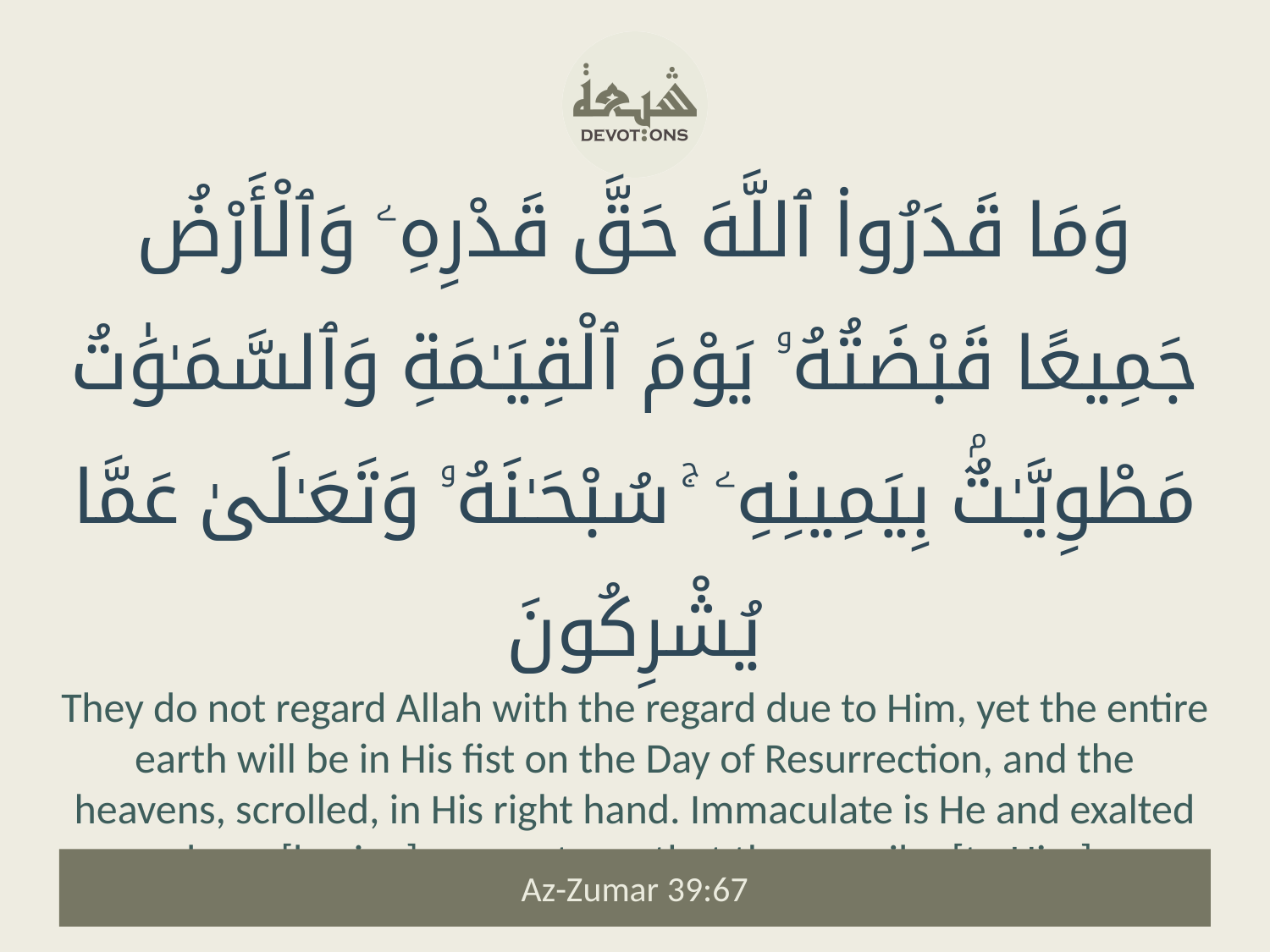

وَمَا قَدَرُوا۟ ٱللَّهَ حَقَّ قَدْرِهِۦ وَٱلْأَرْضُ جَمِيعًا قَبْضَتُهُۥ يَوْمَ ٱلْقِيَـٰمَةِ وَٱلسَّمَـٰوَٰتُ مَطْوِيَّـٰتٌۢ بِيَمِينِهِۦ ۚ سُبْحَـٰنَهُۥ وَتَعَـٰلَىٰ عَمَّا يُشْرِكُونَ
They do not regard Allah with the regard due to Him, yet the entire earth will be in His fist on the Day of Resurrection, and the heavens, scrolled, in His right hand. Immaculate is He and exalted above [having] any partners that they ascribe [to Him].
Az-Zumar 39:67